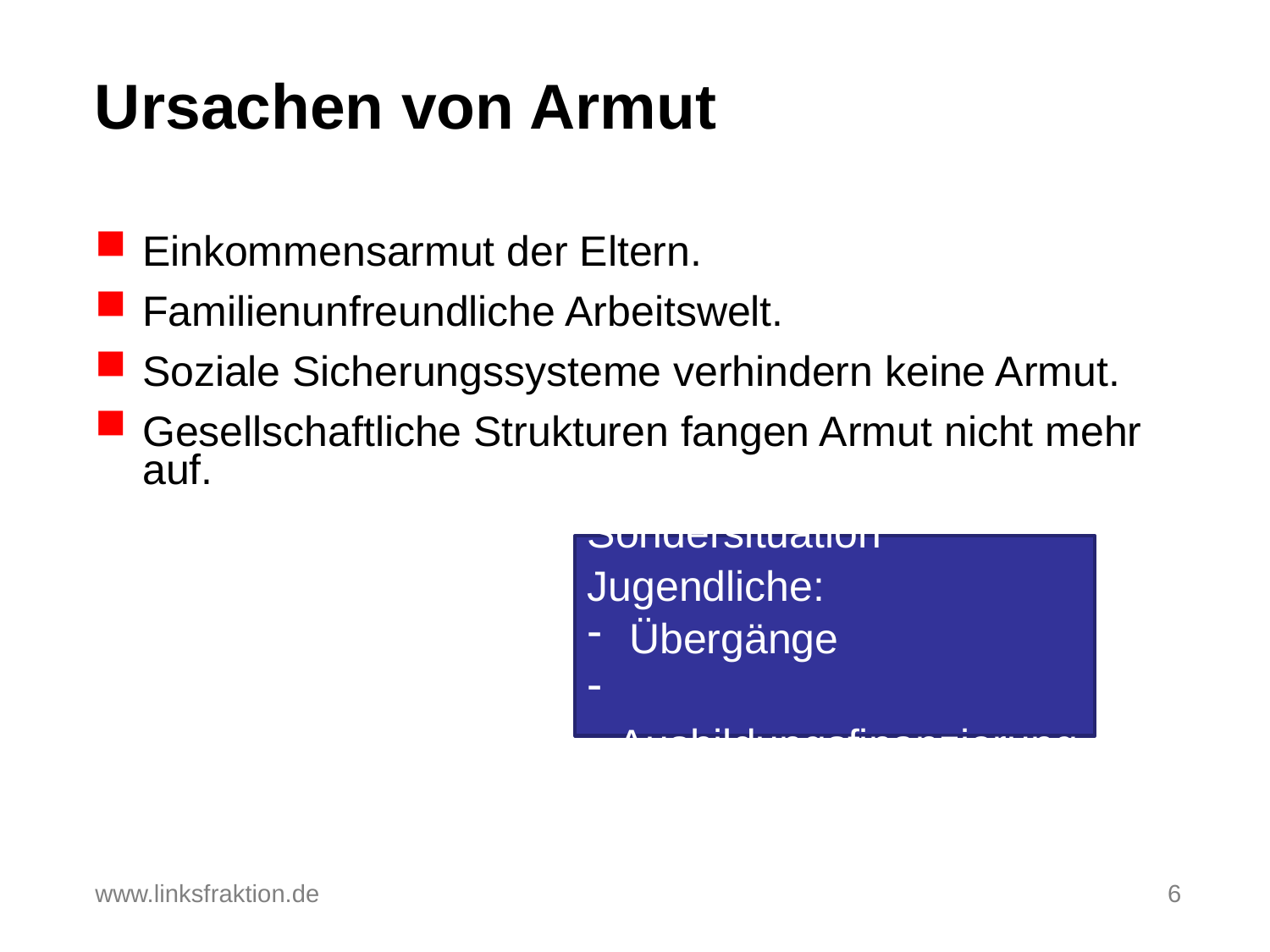

# Ursachen von Armut

Einkommensarmut der Eltern.
Familienunfreundliche Arbeitswelt.
Soziale Sicherungssysteme verhindern keine Armut.
Gesellschaftliche Strukturen fangen Armut nicht mehr auf.

Sondersituation Jugendliche:
 Übergänge
 Ausbildungsfinanzierung
www.linksfraktion.de
6